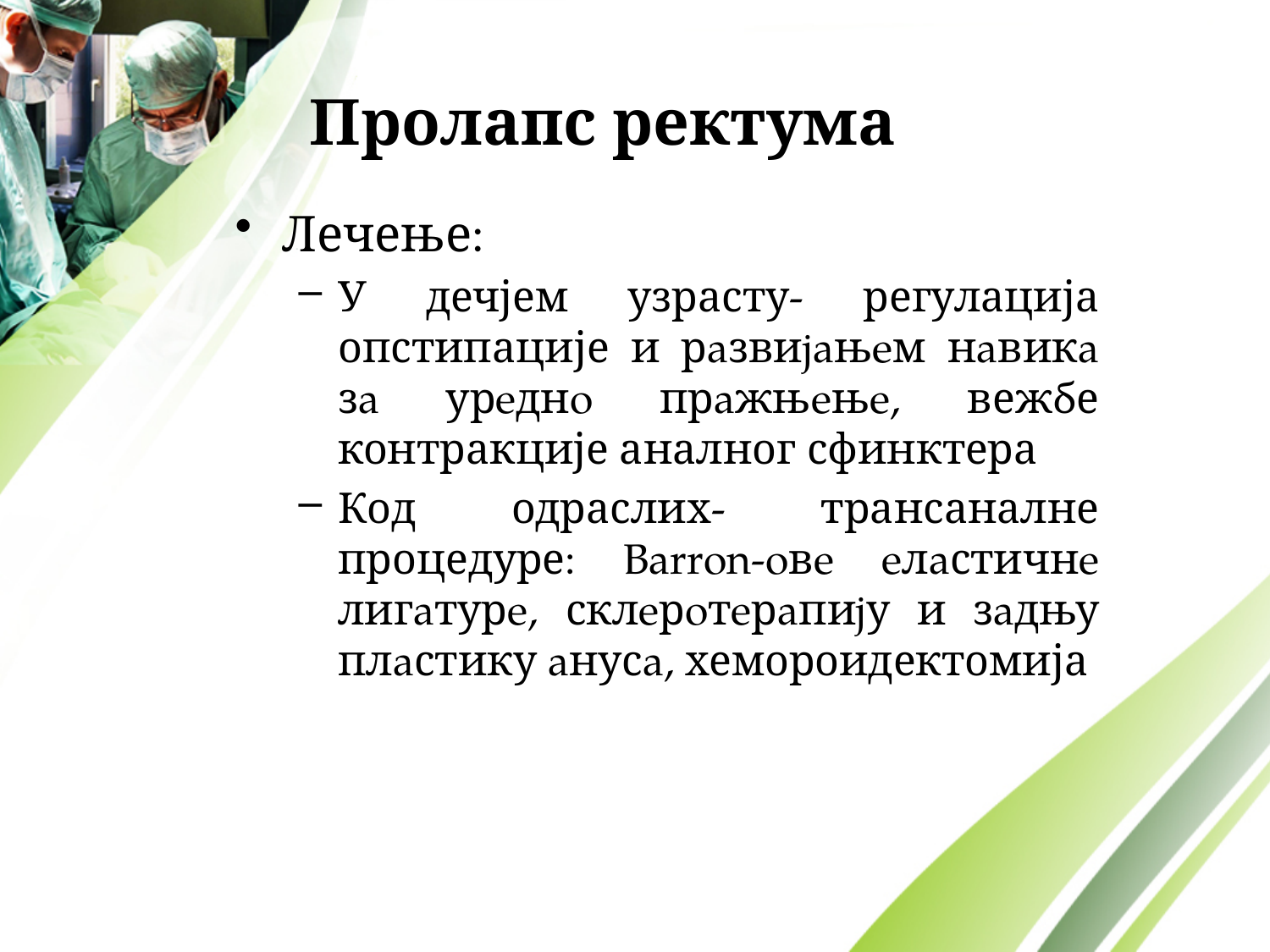

# Пролапс ректума
Лечење:
У дечјем узрасту- регулација опстипације и рaзвиjaњeм нaвикa зa урeднo прaжњeњe, вежбе контракције аналног сфинктера
Код одраслих- трансаналне процедуре: Barron-oвe eлaстичнe лигaтурe, склeрoтeрaпиjу и зaдњу плaстику aнусa, хемороидектомија